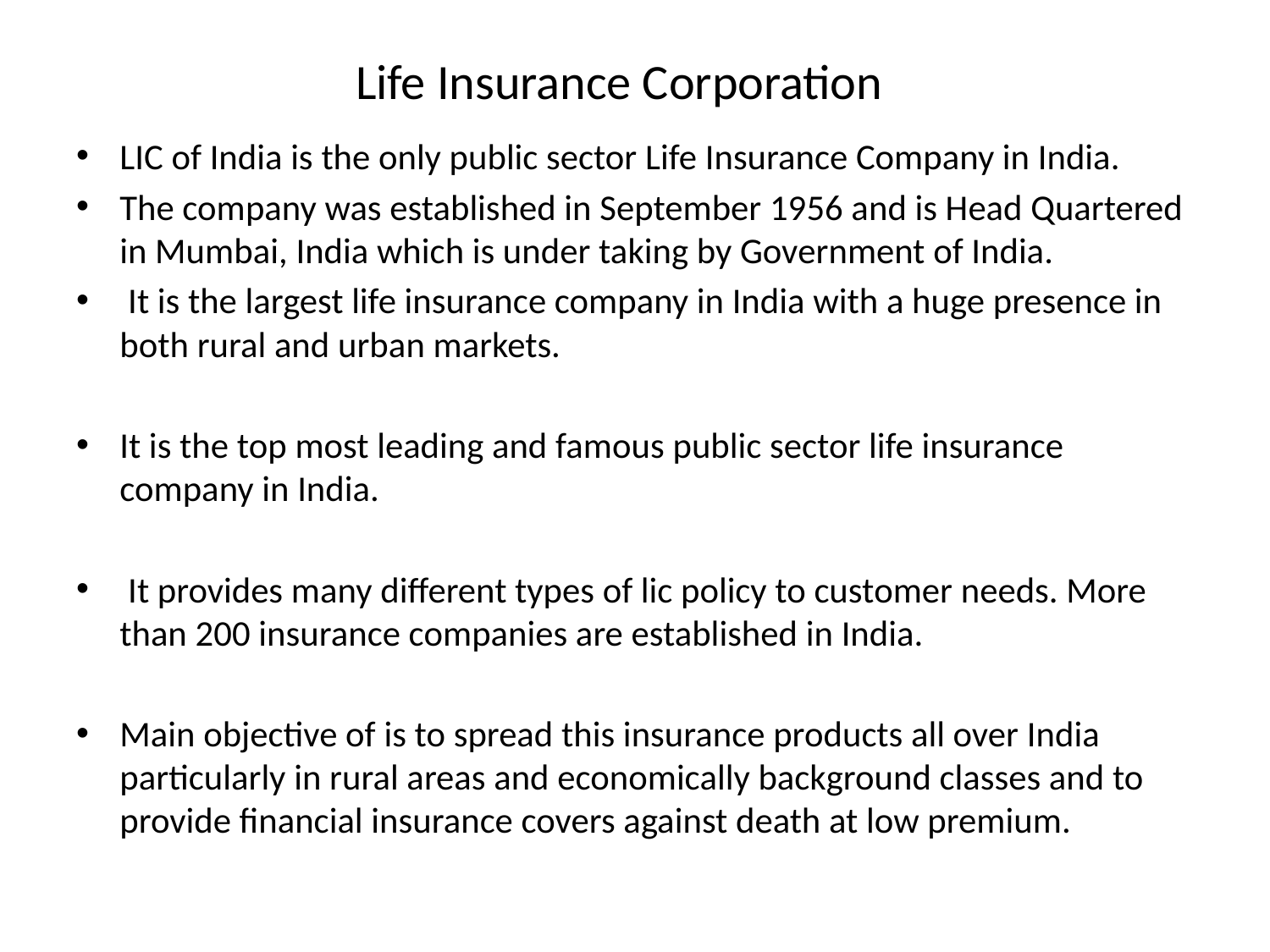

# Life Insurance Corporation
LIC of India is the only public sector Life Insurance Company in India.
The company was established in September 1956 and is Head Quartered in Mumbai, India which is under taking by Government of India.
 It is the largest life insurance company in India with a huge presence in both rural and urban markets.

It is the top most leading and famous public sector life insurance company in India.

 It provides many different types of lic policy to customer needs. More than 200 insurance companies are established in India.

Main objective of is to spread this insurance products all over India particularly in rural areas and economically background classes and to provide financial insurance covers against death at low premium.